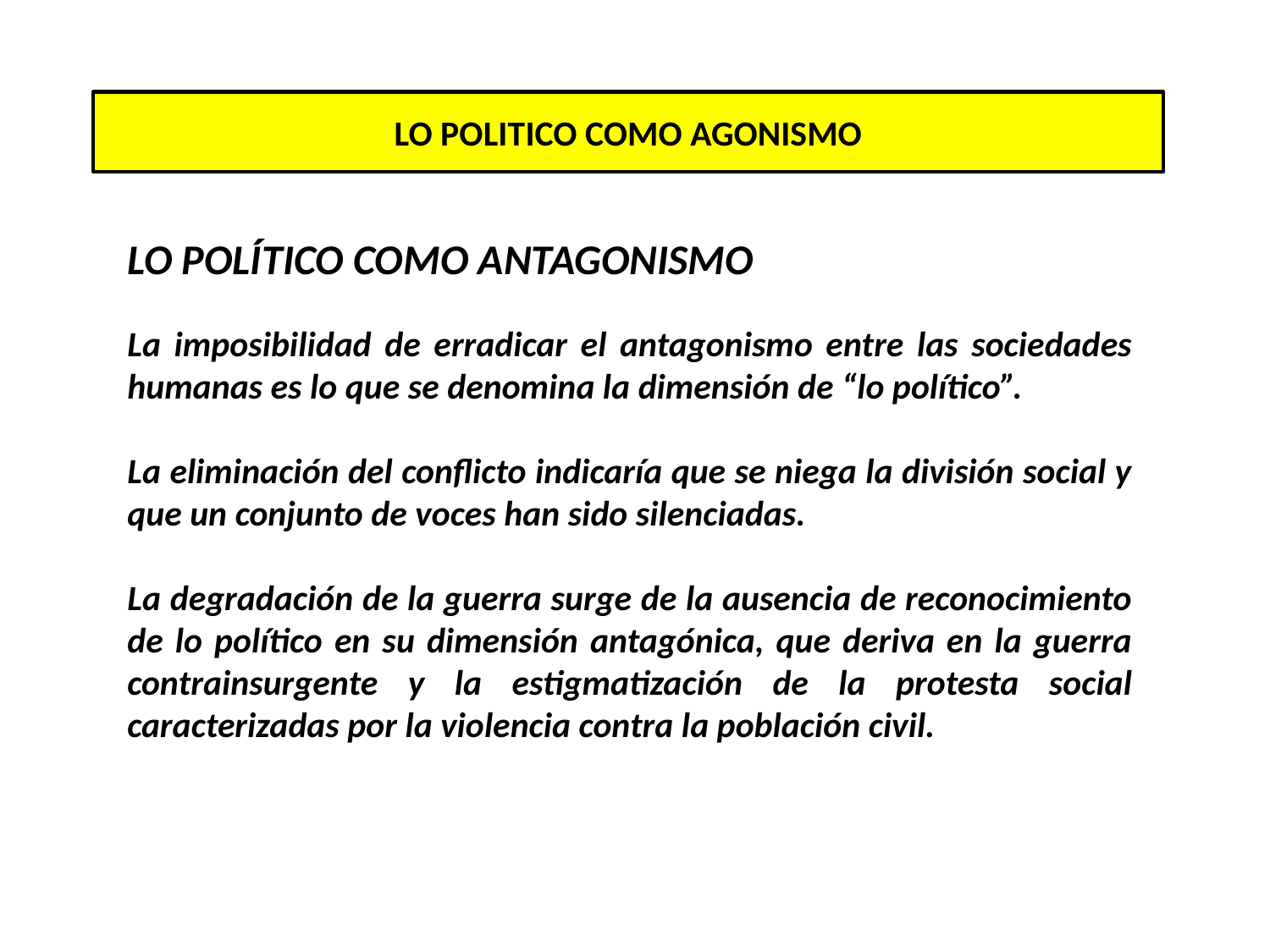

LO POLITICO COMO AGONISMO
LO POLÍTICO COMO ANTAGONISMO

La imposibilidad de erradicar el antagonismo entre las sociedades humanas es lo que se denomina la dimensión de “lo político”.

La eliminación del conflicto indicaría que se niega la división social y que un conjunto de voces han sido silenciadas.

La degradación de la guerra surge de la ausencia de reconocimiento de lo político en su dimensión antagónica, que deriva en la guerra contrainsurgente y la estigmatización de la protesta social caracterizadas por la violencia contra la población civil.